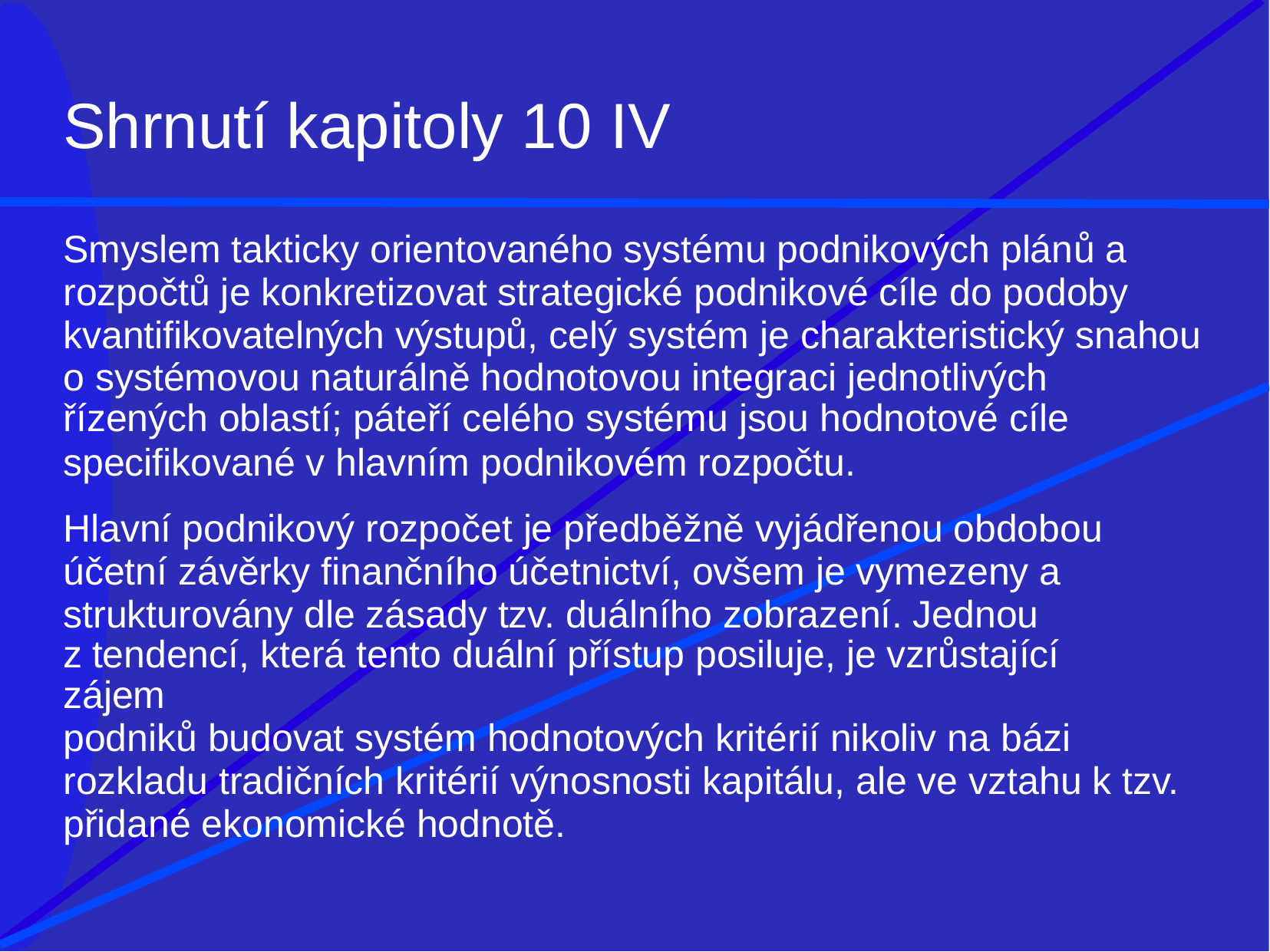

# Shrnutí kapitoly 10 IV
Smyslem takticky orientovaného systému podnikových plánů a rozpočtů je konkretizovat strategické podnikové cíle do podoby kvantifikovatelných výstupů, celý systém je charakteristický snahou o systémovou naturálně hodnotovou integraci jednotlivých
řízených oblastí; páteří celého systému jsou hodnotové cíle
specifikované v hlavním podnikovém rozpočtu.
Hlavní podnikový rozpočet je předběžně vyjádřenou obdobou účetní závěrky finančního účetnictví, ovšem je vymezeny a strukturovány dle zásady tzv. duálního zobrazení. Jednou
z tendencí, která tento duální přístup posiluje, je vzrůstající zájem
podniků budovat systém hodnotových kritérií nikoliv na bázi rozkladu tradičních kritérií výnosnosti kapitálu, ale ve vztahu k tzv. přidané ekonomické hodnotě.